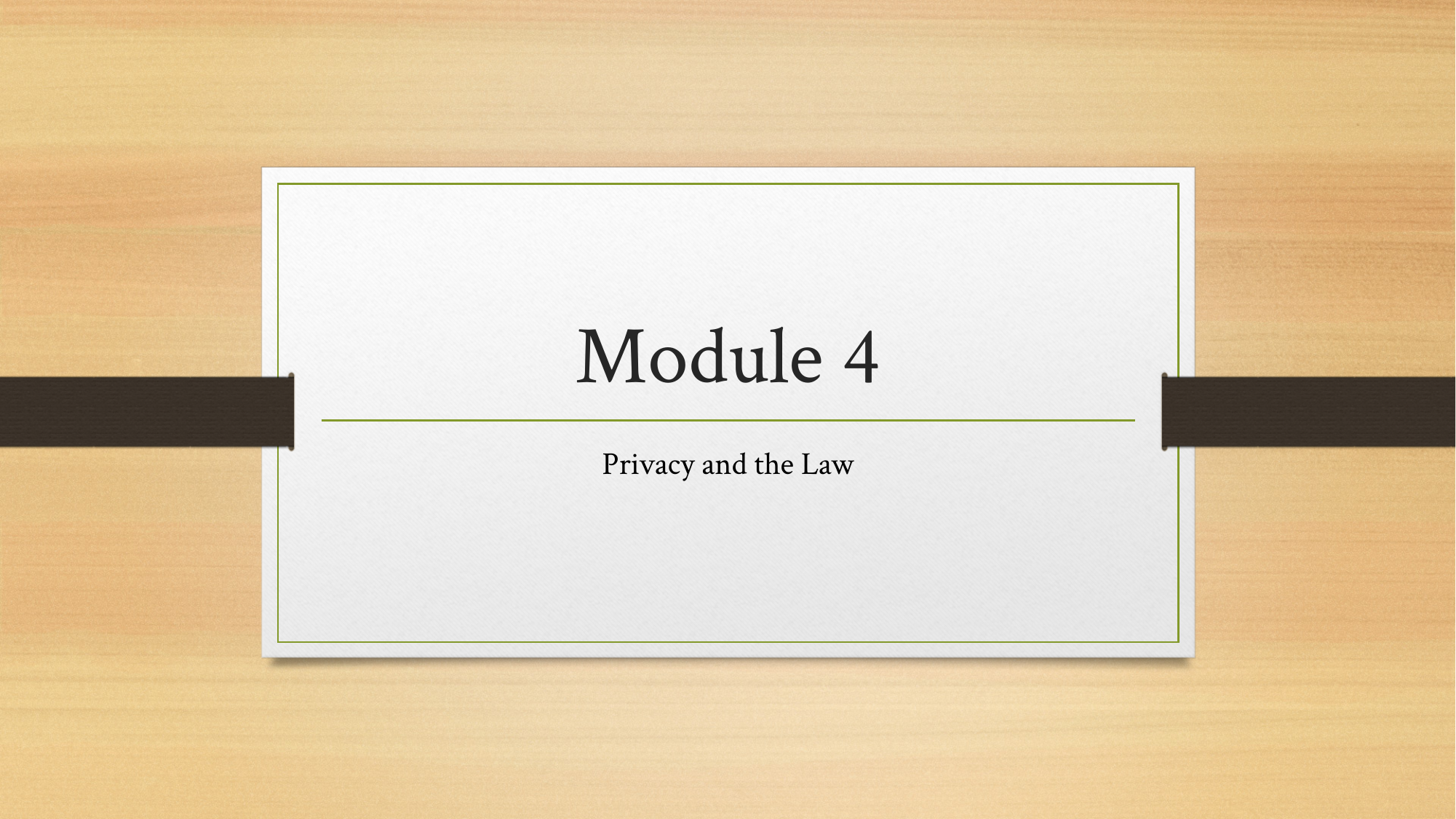

# Module 4
Privacy and the Law